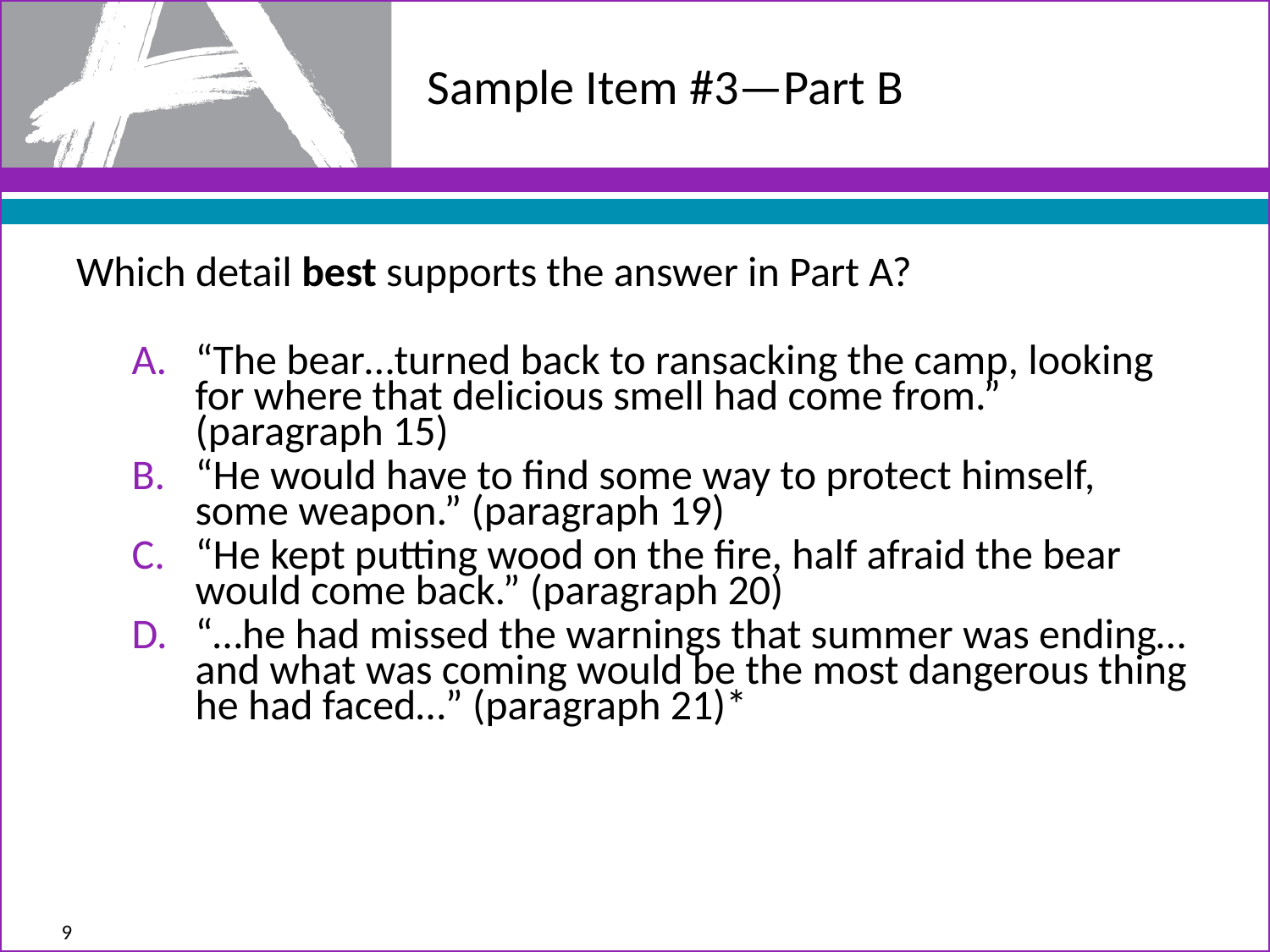

# Sample Item #3—Part B

Which detail best supports the answer in Part A?

“The bear…turned back to ransacking the camp, looking for where that delicious smell had come from.” (paragraph 15)
“He would have to find some way to protect himself, some weapon.” (paragraph 19)
“He kept putting wood on the fire, half afraid the bear would come back.” (paragraph 20)
“…he had missed the warnings that summer was ending…and what was coming would be the most dangerous thing he had faced…” (paragraph 21)*

9